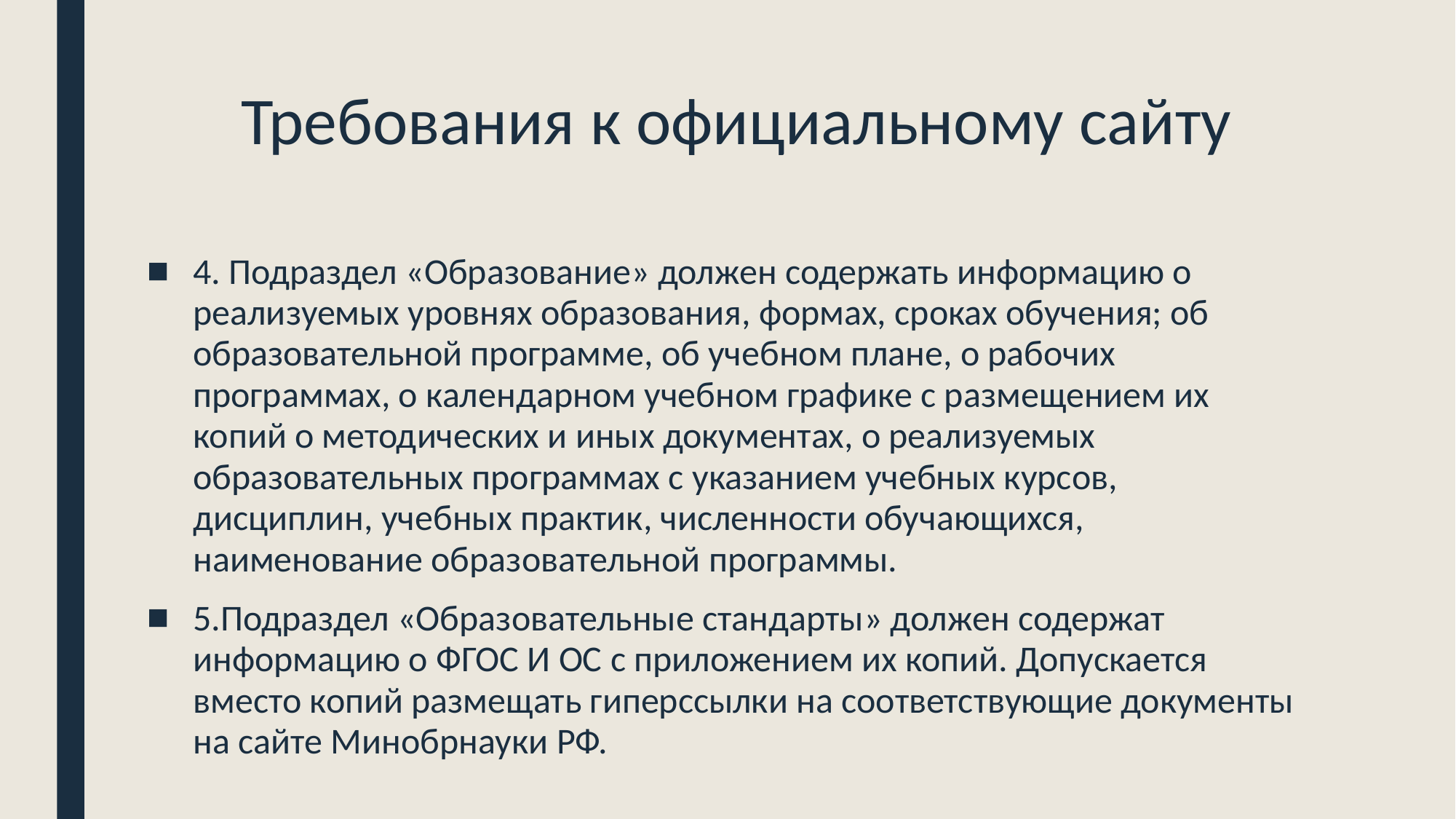

# Требования к официальному сайту
4. Подраздел «Образование» должен содержать информацию о реализуемых уровнях образования, формах, сроках обучения; об образовательной программе, об учебном плане, о рабочих программах, о календарном учебном графике с размещением их копий о методических и иных документах, о реализуемых образовательных программах с указанием учебных курсов, дисциплин, учебных практик, численности обучающихся, наименование образовательной программы.
5.Подраздел «Образовательные стандарты» должен содержат информацию о ФГОС И ОС с приложением их копий. Допускается вместо копий размещать гиперссылки на соответствующие документы на сайте Минобрнауки РФ.